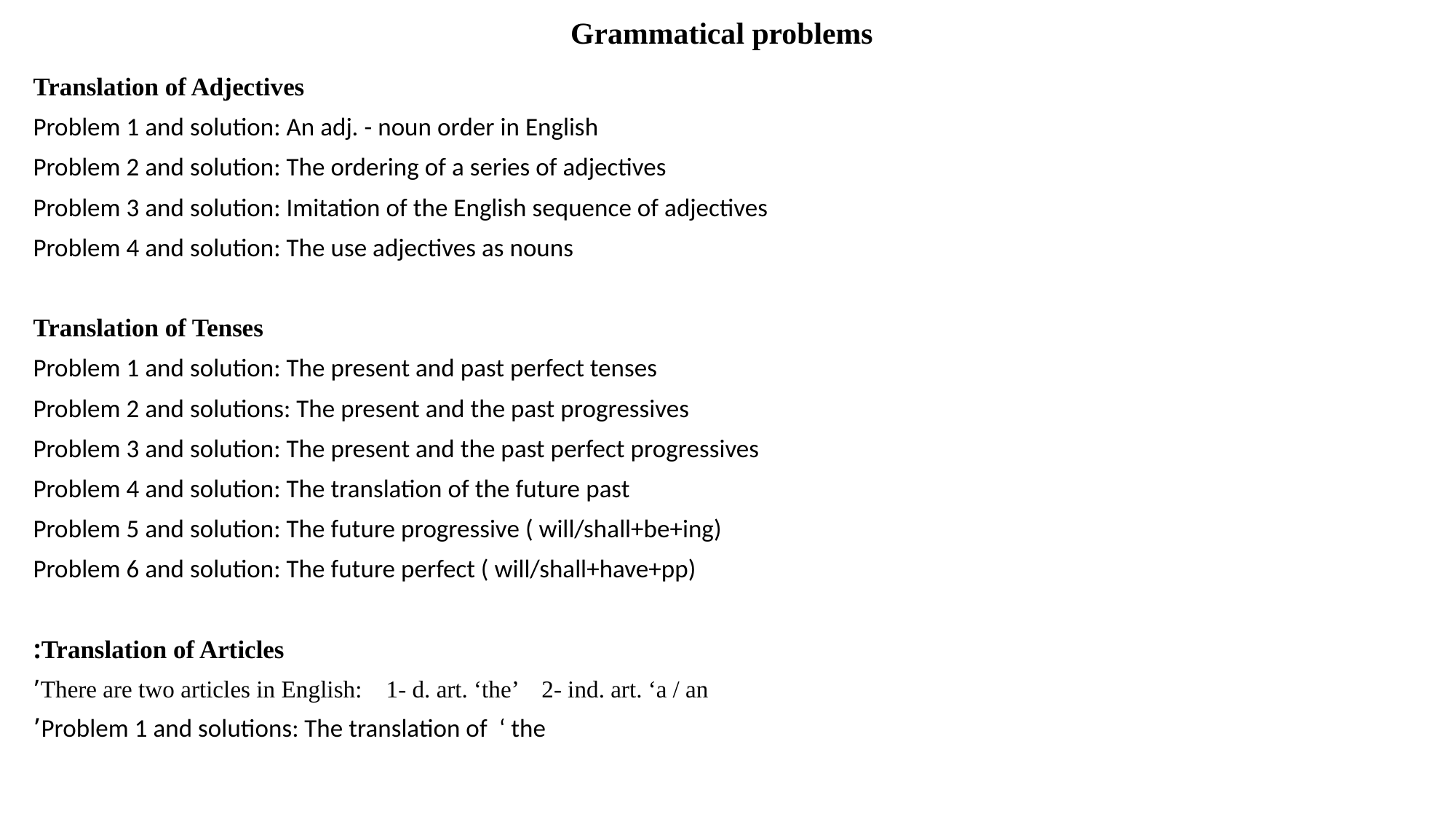

# Grammatical problems
Translation of Adjectives
Problem 1 and solution: An adj. - noun order in English
Problem 2 and solution: The ordering of a series of adjectives
  Problem 3 and solution: Imitation of the English sequence of adjectives
Problem 4 and solution: The use adjectives as nouns

Translation of Tenses
Problem 1 and solution: The present and past perfect tenses
Problem 2 and solutions: The present and the past progressives
  Problem 3 and solution: The present and the past perfect progressives
Problem 4 and solution: The translation of the future past
 Problem 5 and solution: The future progressive ( will/shall+be+ing)
Problem 6 and solution: The future perfect ( will/shall+have+pp)

Translation of Articles:
There are two articles in English:    1- d. art. ‘the’    2- ind. art. ‘a / an’
  Problem 1 and solutions: The translation of  ‘ the’